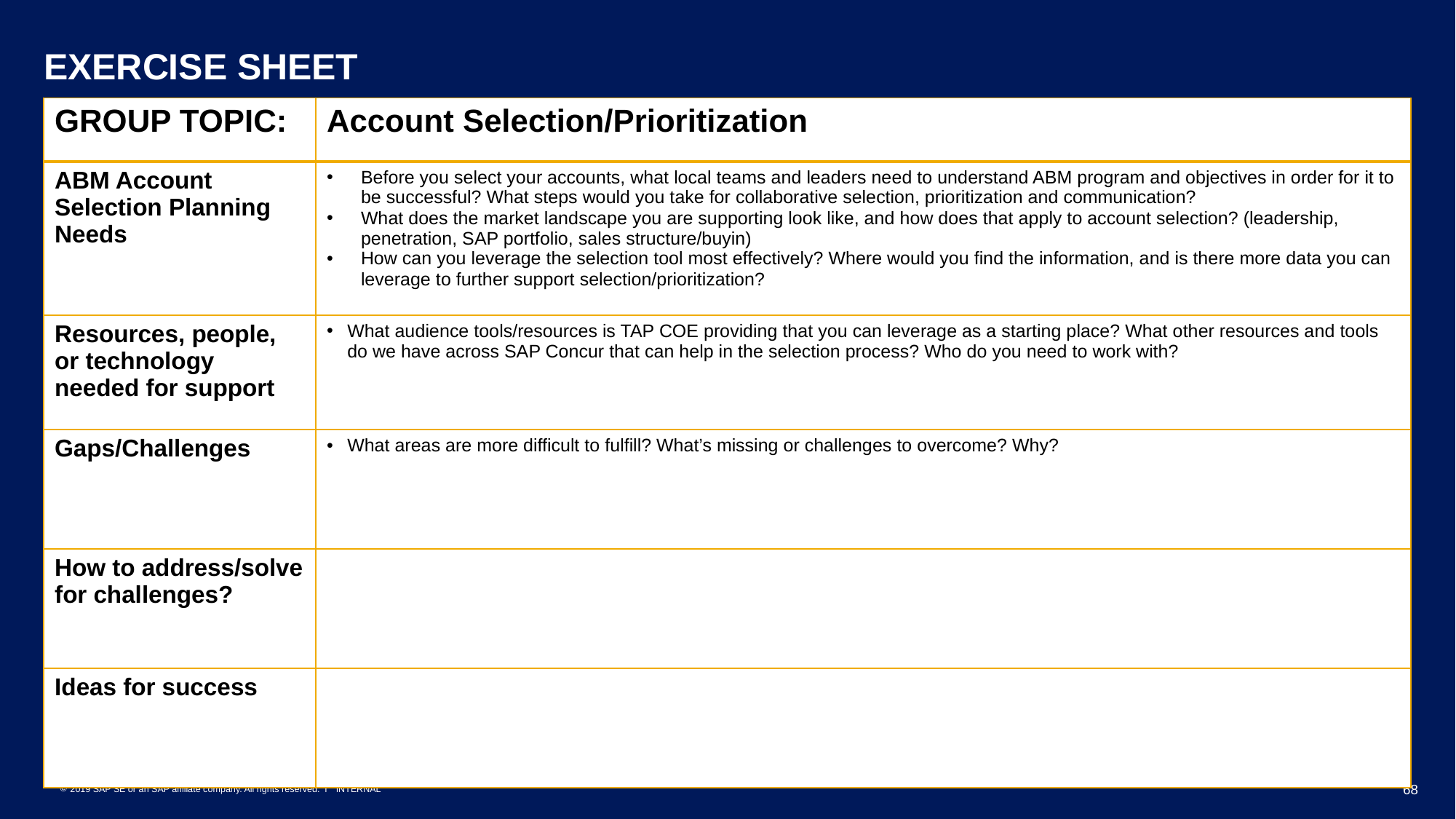

# EXERCISE SHEET
| GROUP TOPIC: | Account Selection/Prioritization |
| --- | --- |
| ABM Account Selection Planning Needs | Before you select your accounts, what local teams and leaders need to understand ABM program and objectives in order for it to be successful? What steps would you take for collaborative selection, prioritization and communication? What does the market landscape you are supporting look like, and how does that apply to account selection? (leadership, penetration, SAP portfolio, sales structure/buyin) How can you leverage the selection tool most effectively? Where would you find the information, and is there more data you can leverage to further support selection/prioritization? |
| Resources, people, or technology needed for support | What audience tools/resources is TAP COE providing that you can leverage as a starting place? What other resources and tools do we have across SAP Concur that can help in the selection process? Who do you need to work with? |
| Gaps/Challenges | What areas are more difficult to fulfill? What’s missing or challenges to overcome? Why? |
| How to address/solve for challenges? |  |
| Ideas for success |  |